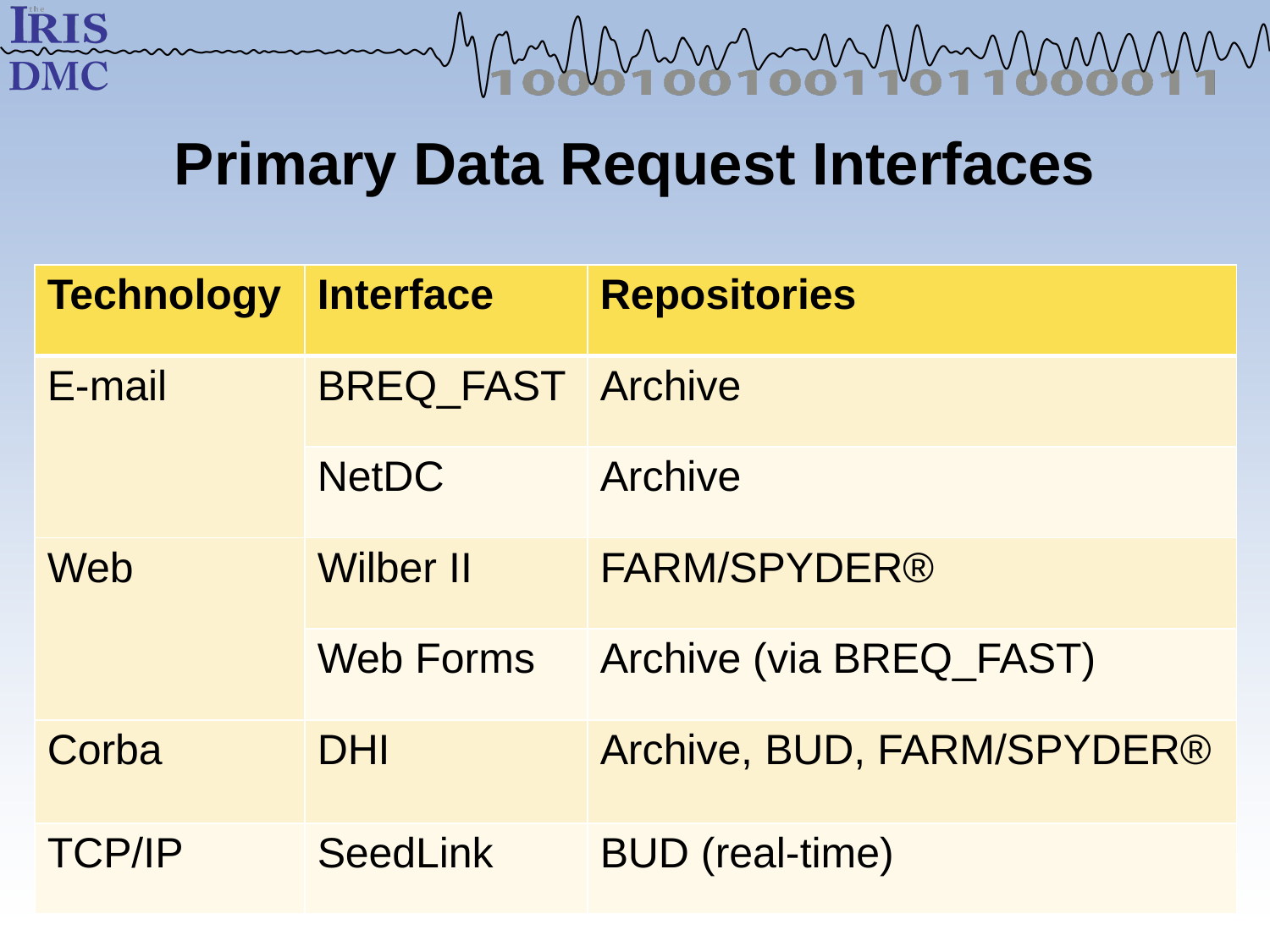

# Primary Data Request Interfaces
| Technology | Interface | Repositories |
| --- | --- | --- |
| E-mail | BREQ\_FAST | Archive |
|  | NetDC | Archive |
| Web | Wilber II | FARM/SPYDER® |
|  | Web Forms | Archive (via BREQ\_FAST) |
| Corba | DHI | Archive, BUD, FARM/SPYDER® |
| TCP/IP | SeedLink | BUD (real-time) |